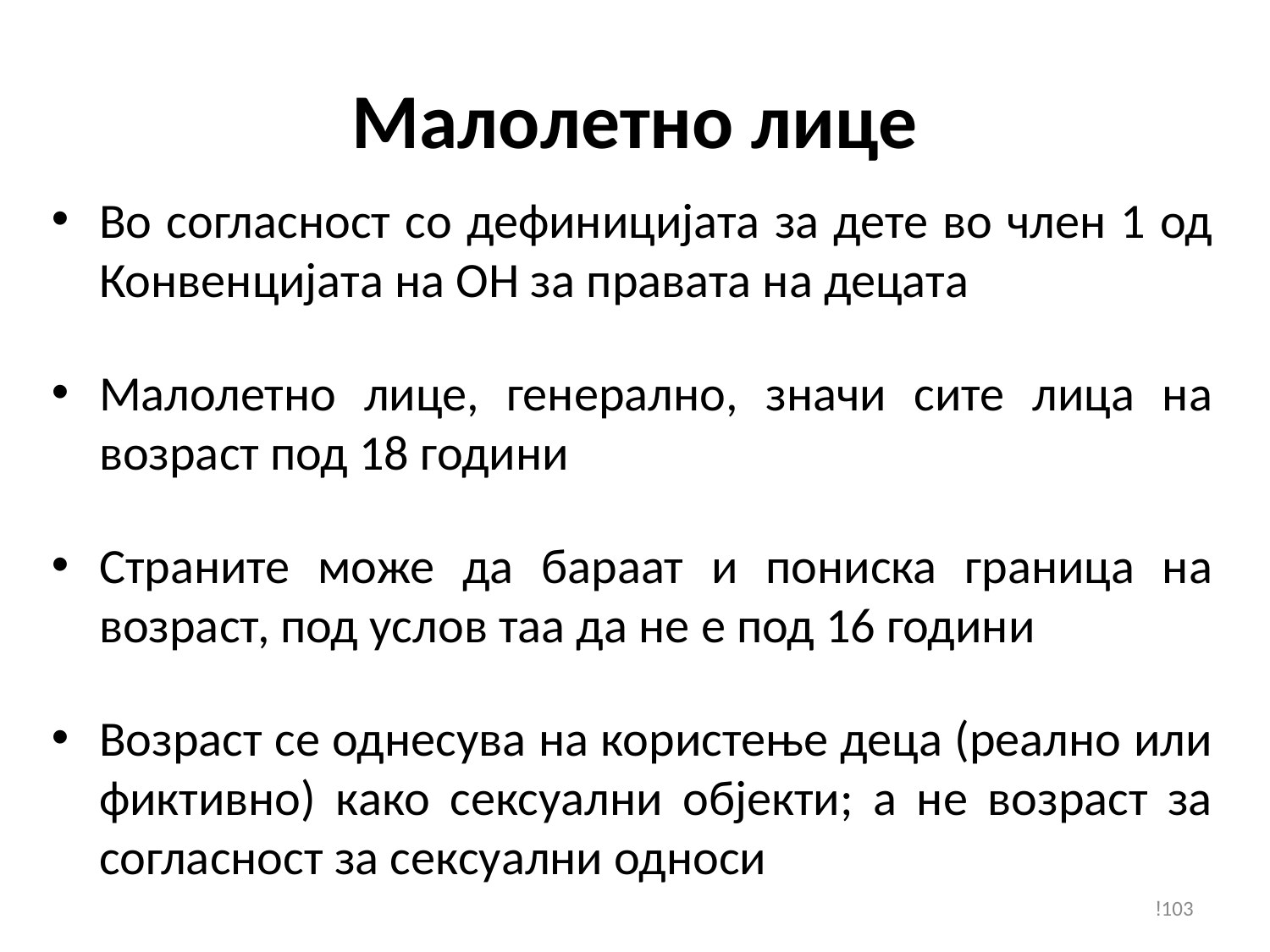

# Малолетно лице
Во согласност со дефиницијата за дете во член 1 од Конвенцијата на ОН за правата на децата

Малолетно лице, генерално, значи сите лица на возраст под 18 години

Страните може да бараат и пониска граница на возраст, под услов таа да не е под 16 години

Возраст се однесува на користење деца (реално или фиктивно) како сексуални објекти; а не возраст за согласност за сексуални односи
!103